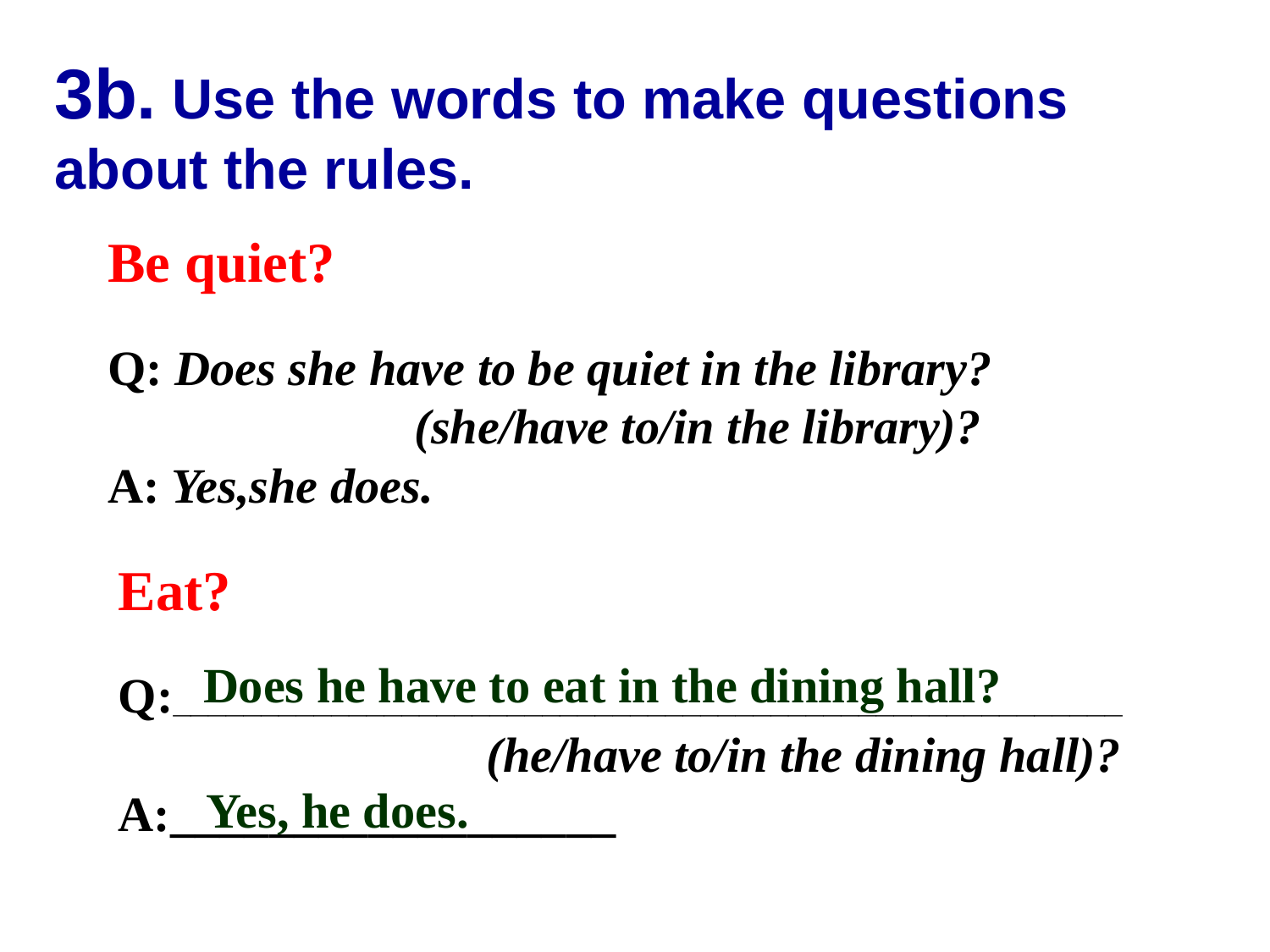

3b. Use the words to make questions about the rules.
Be quiet?

Q: Does she have to be quiet in the library?
                         (she/have to/in the library)?
A: Yes,she does.
Eat?

Q:______________________________________________________
                              (he/have to/in the dining hall)?
A:__________________
Does he have to eat in the dining hall?
Yes, he does.